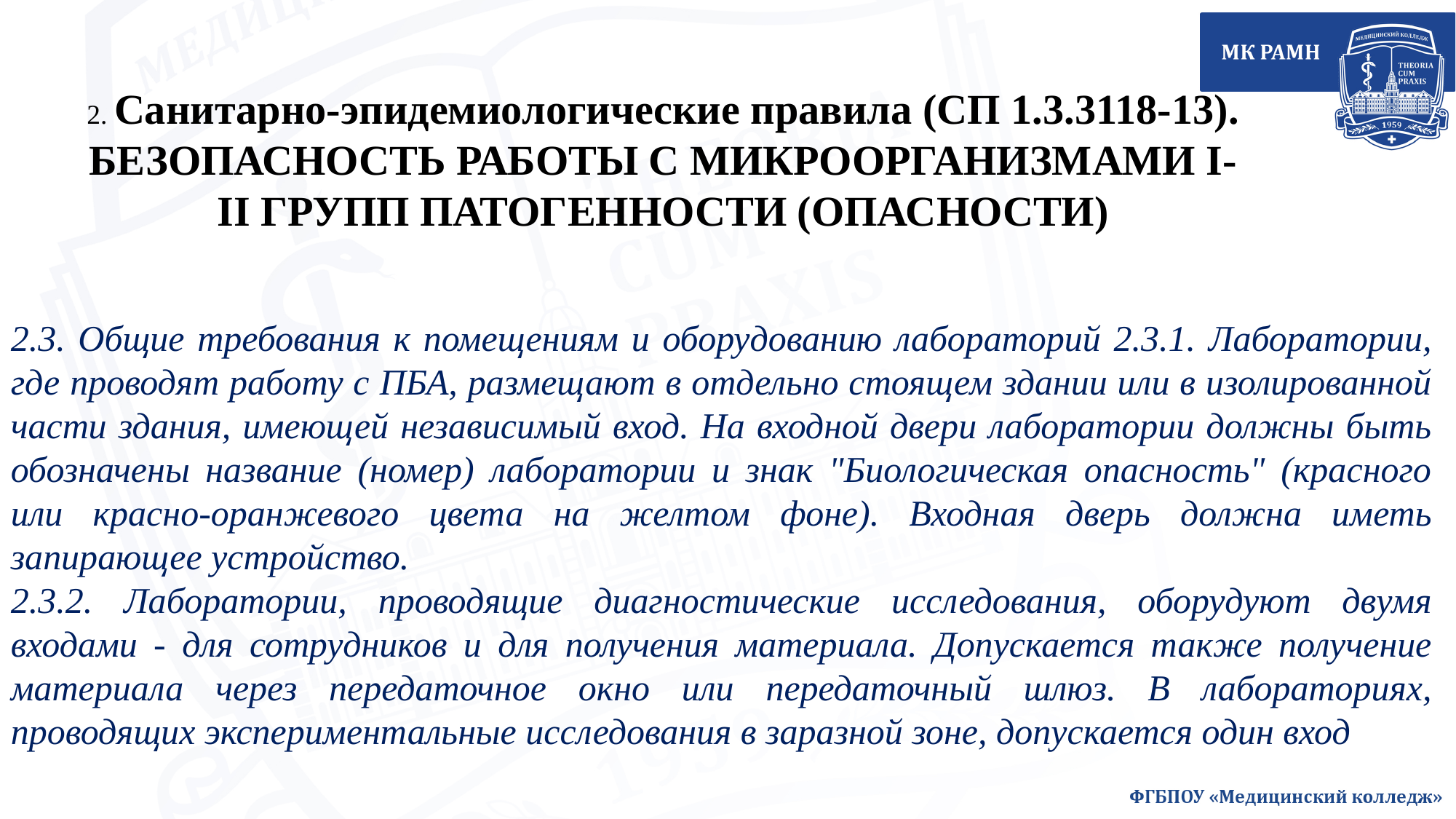

2. Санитарно-эпидемиологические правила (СП 1.3.3118-13). БЕЗОПАСНОСТЬ РАБОТЫ С МИКРООРГАНИЗМАМИ I-II ГРУПП ПАТОГЕННОСТИ (ОПАСНОСТИ)
2.3. Общие требования к помещениям и оборудованию лабораторий 2.3.1. Лаборатории, где проводят работу с ПБА, размещают в отдельно стоящем здании или в изолированной части здания, имеющей независимый вход. На входной двери лаборатории должны быть обозначены название (номер) лаборатории и знак "Биологическая опасность" (красного или красно-оранжевого цвета на желтом фоне). Входная дверь должна иметь запирающее устройство.
2.3.2. Лаборатории, проводящие диагностические исследования, оборудуют двумя входами - для сотрудников и для получения материала. Допускается также получение материала через передаточное окно или передаточный шлюз. В лабораториях, проводящих экспериментальные исследования в заразной зоне, допускается один вход